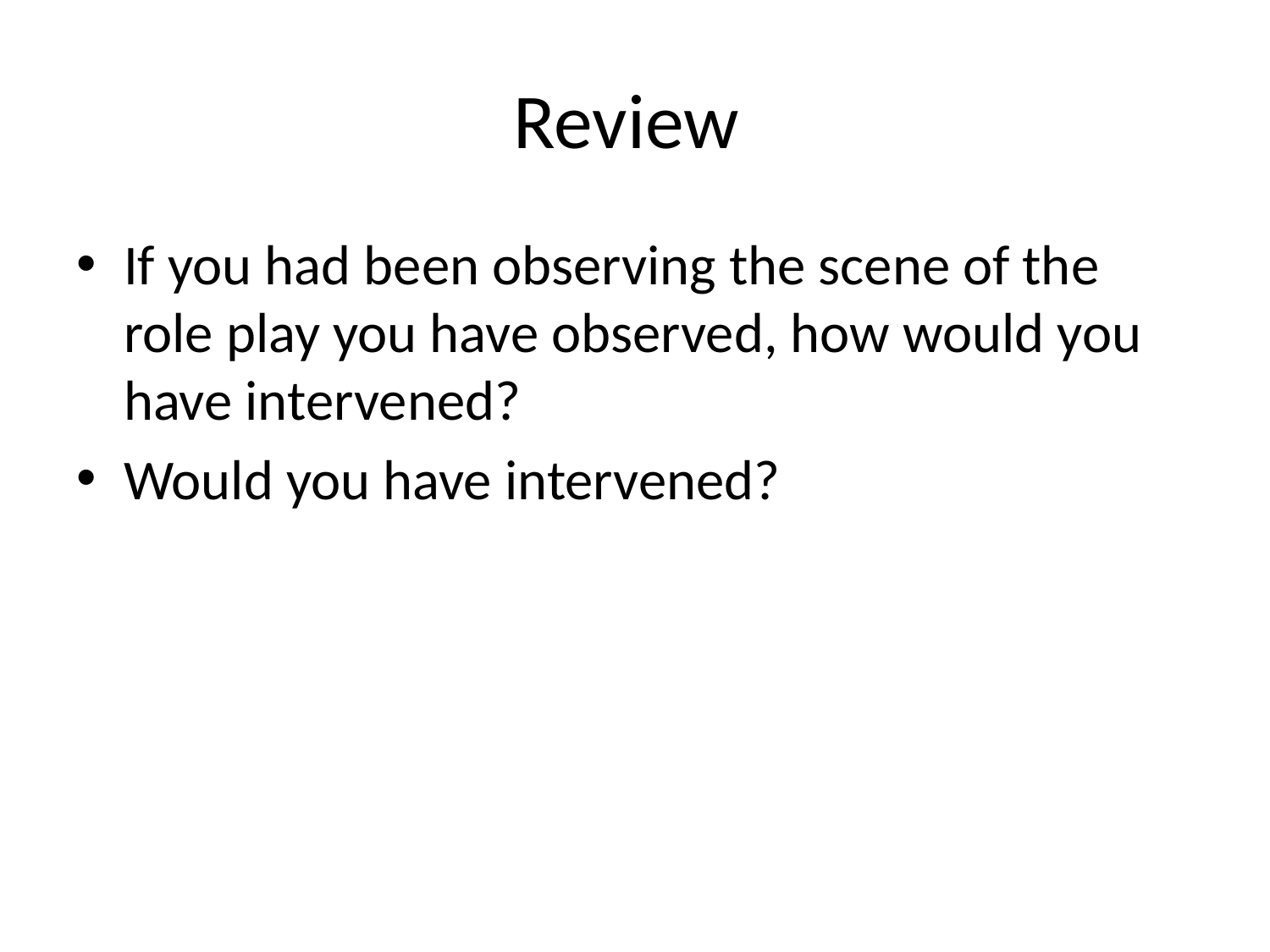

# Review
If you had been observing the scene of the role play you have observed, how would you have intervened?
Would you have intervened?